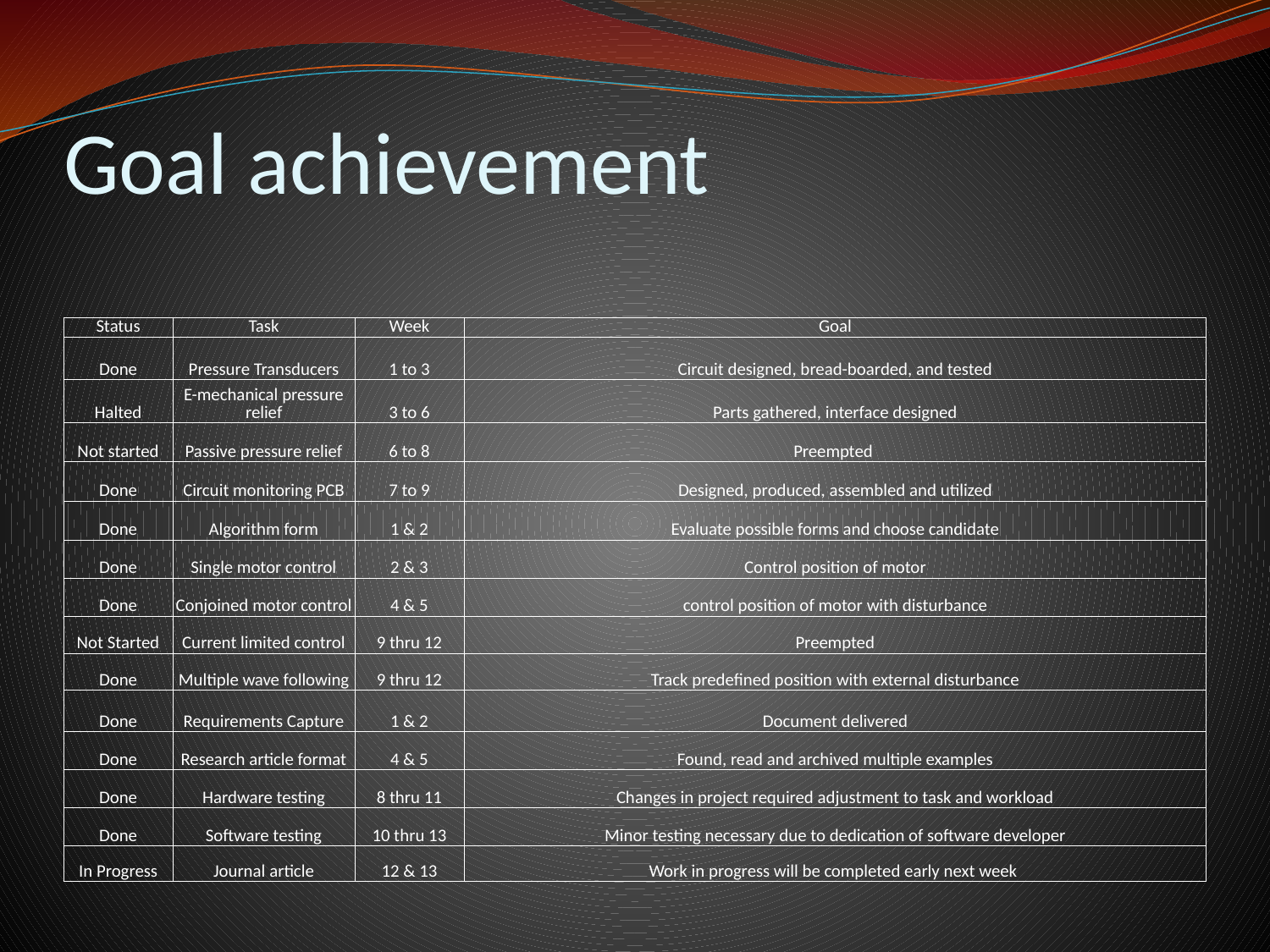

# Goal achievement
| Status | Task | Week | Goal |
| --- | --- | --- | --- |
| Done | Pressure Transducers | 1 to 3 | Circuit designed, bread-boarded, and tested |
| Halted | E-mechanical pressure relief | 3 to 6 | Parts gathered, interface designed |
| Not started | Passive pressure relief | 6 to 8 | Preempted |
| Done | Circuit monitoring PCB | 7 to 9 | Designed, produced, assembled and utilized |
| Done | Algorithm form | 1 & 2 | Evaluate possible forms and choose candidate |
| Done | Single motor control | 2 & 3 | Control position of motor |
| Done | Conjoined motor control | 4 & 5 | control position of motor with disturbance |
| Not Started | Current limited control | 9 thru 12 | Preempted |
| Done | Multiple wave following | 9 thru 12 | Track predefined position with external disturbance |
| Done | Requirements Capture | 1 & 2 | Document delivered |
| Done | Research article format | 4 & 5 | Found, read and archived multiple examples |
| Done | Hardware testing | 8 thru 11 | Changes in project required adjustment to task and workload |
| Done | Software testing | 10 thru 13 | Minor testing necessary due to dedication of software developer |
| In Progress | Journal article | 12 & 13 | Work in progress will be completed early next week |